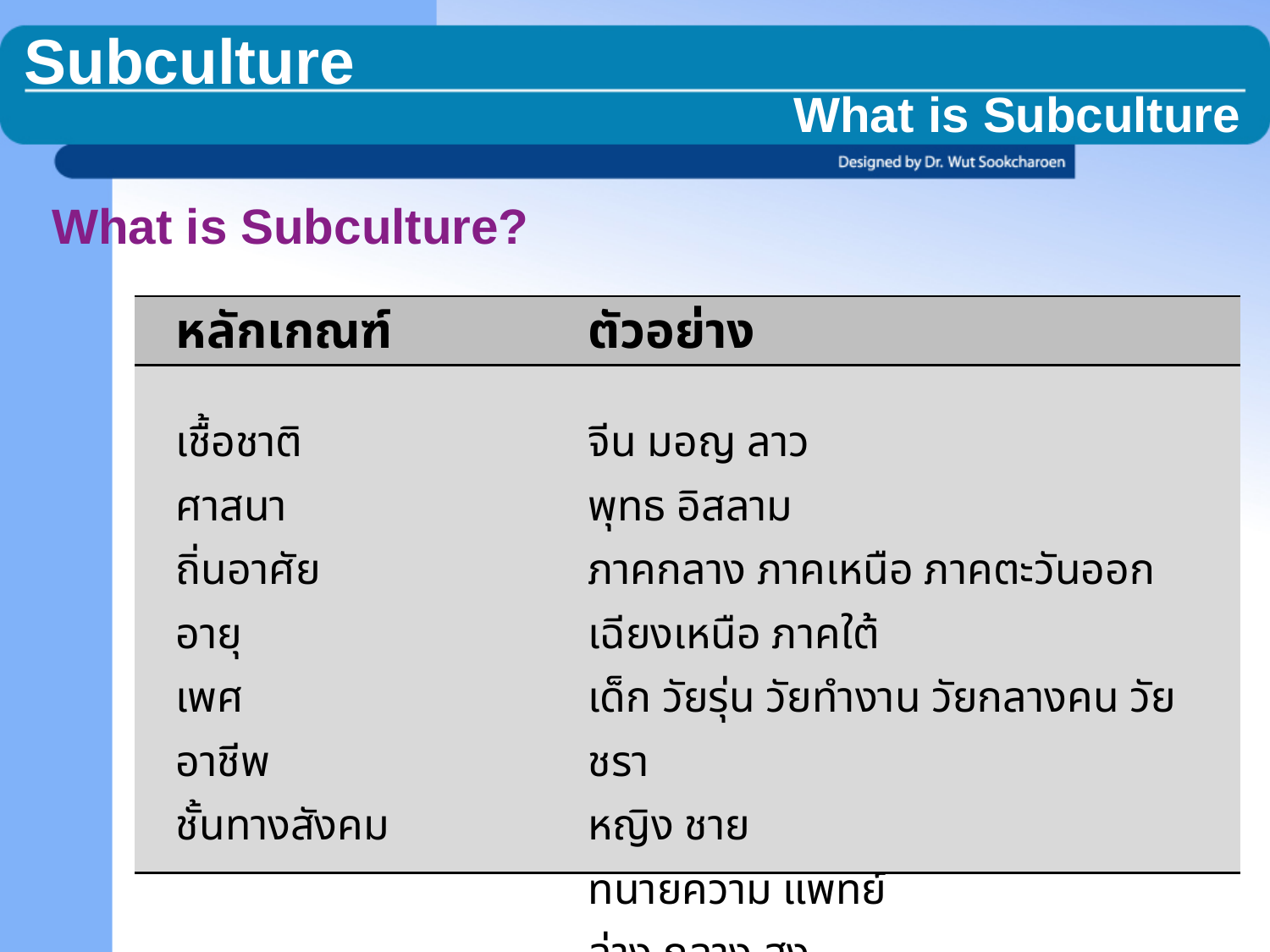

Subculture
What is Subculture
What is Subculture?
| หลักเกณฑ์ | ตัวอย่าง |
| --- | --- |
| เชื้อชาติ ศาสนา ถิ่นอาศัย อายุ เพศ อาชีพ ชั้นทางสังคม | จีน มอญ ลาว พุทธ อิสลาม ภาคกลาง ภาคเหนือ ภาคตะวันออกเฉียงเหนือ ภาคใต้ เด็ก วัยรุ่น วัยทำงาน วัยกลางคน วัยชรา หญิง ชาย ทนายความ แพทย์ ล่าง กลาง สูง |